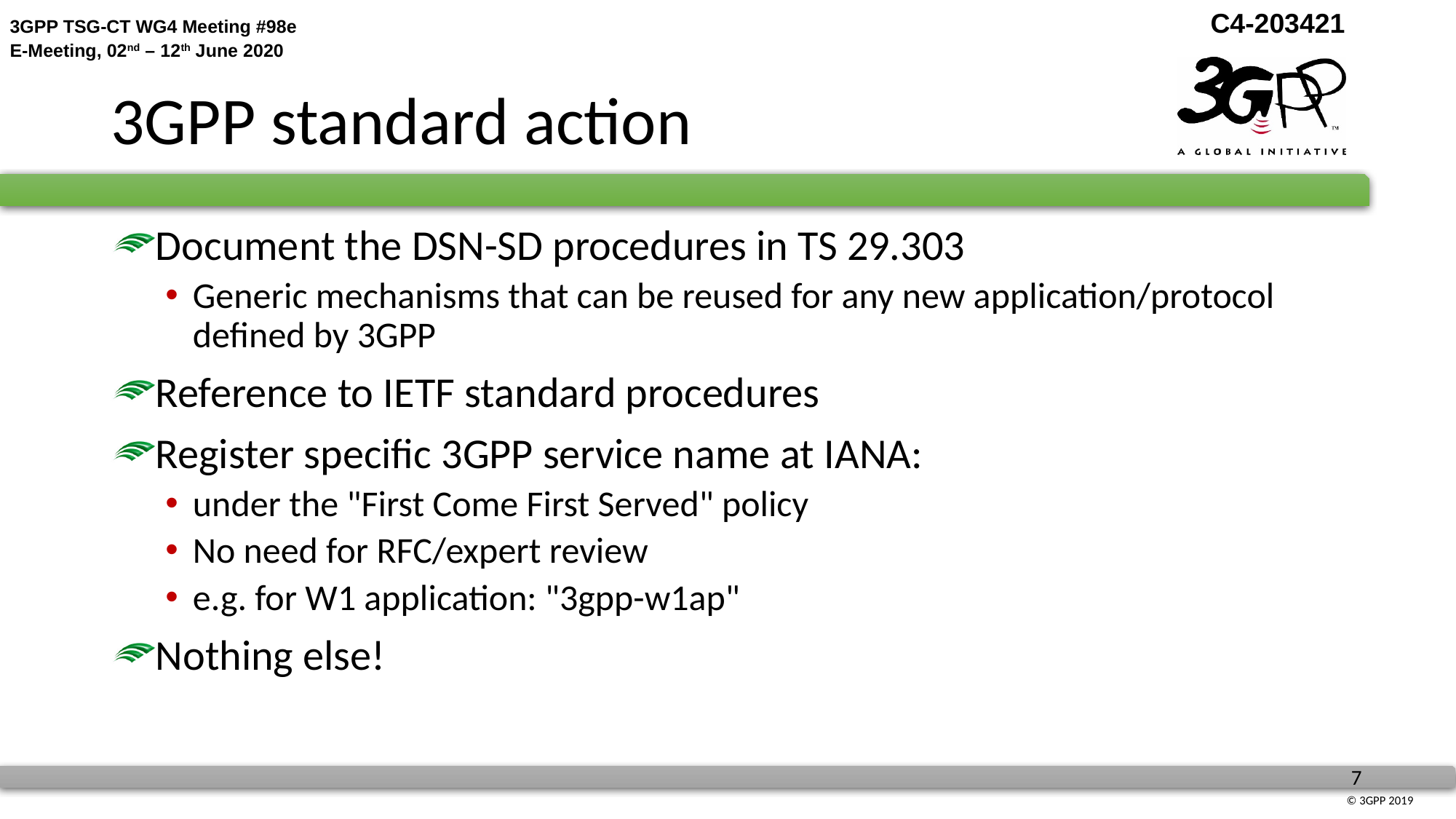

# 3GPP standard action
Document the DSN-SD procedures in TS 29.303
Generic mechanisms that can be reused for any new application/protocol defined by 3GPP
Reference to IETF standard procedures
Register specific 3GPP service name at IANA:
under the "First Come First Served" policy
No need for RFC/expert review
e.g. for W1 application: "3gpp-w1ap"
Nothing else!